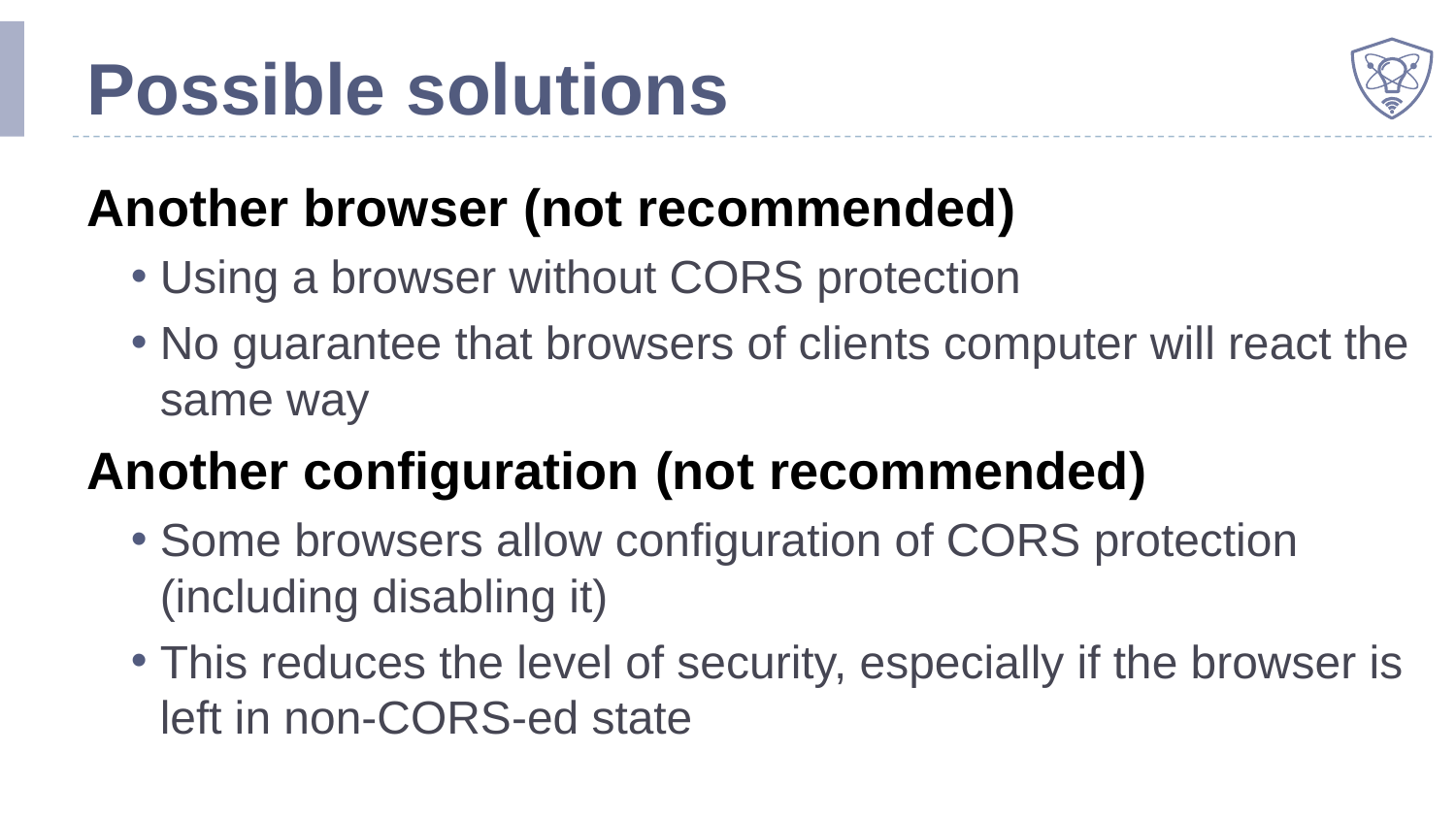

# Possible solutions
Another browser (not recommended)
Using a browser without CORS protection
No guarantee that browsers of clients computer will react the same way
Another configuration (not recommended)
Some browsers allow configuration of CORS protection (including disabling it)
This reduces the level of security, especially if the browser is left in non-CORS-ed state